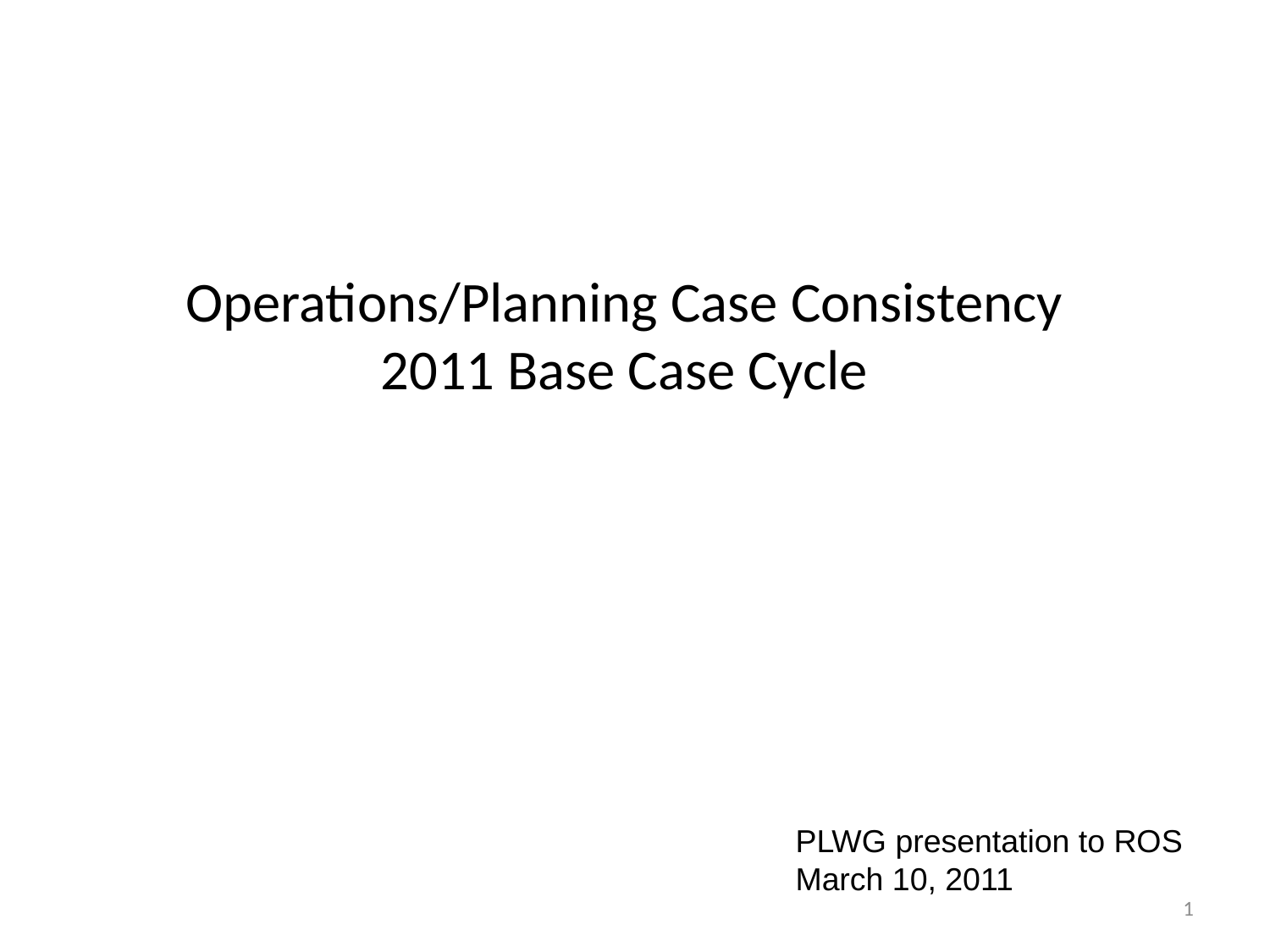

# Operations/Planning Case Consistency 2011 Base Case Cycle
PLWG presentation to ROS
March 10, 2011
1